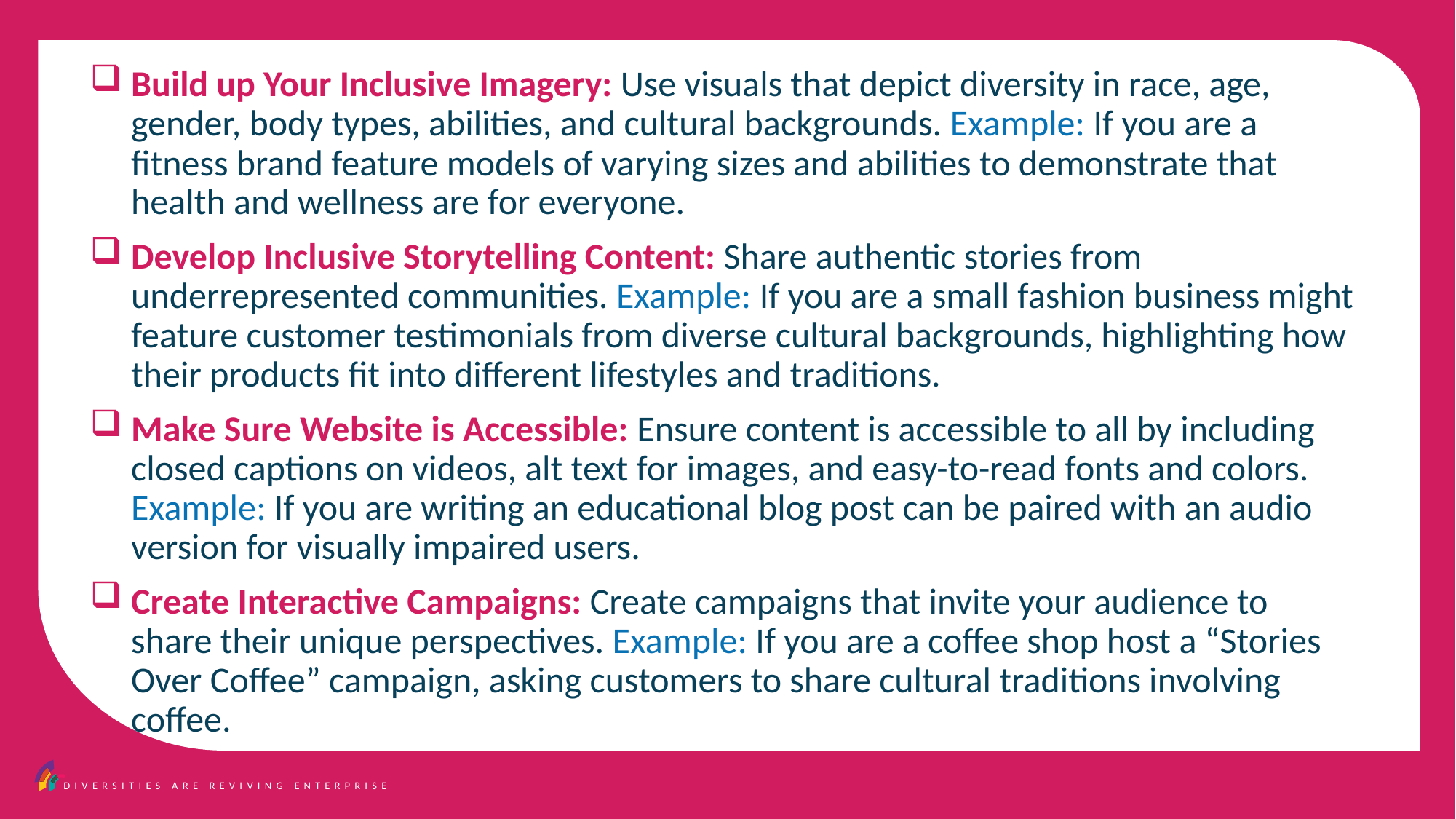

Build up Your Inclusive Imagery: Use visuals that depict diversity in race, age, gender, body types, abilities, and cultural backgrounds. Example: If you are a fitness brand feature models of varying sizes and abilities to demonstrate that health and wellness are for everyone.
Develop Inclusive Storytelling Content: Share authentic stories from underrepresented communities. Example: If you are a small fashion business might feature customer testimonials from diverse cultural backgrounds, highlighting how their products fit into different lifestyles and traditions.
Make Sure Website is Accessible: Ensure content is accessible to all by including closed captions on videos, alt text for images, and easy-to-read fonts and colors. Example: If you are writing an educational blog post can be paired with an audio version for visually impaired users.
Create Interactive Campaigns: Create campaigns that invite your audience to share their unique perspectives. Example: If you are a coffee shop host a “Stories Over Coffee” campaign, asking customers to share cultural traditions involving coffee.